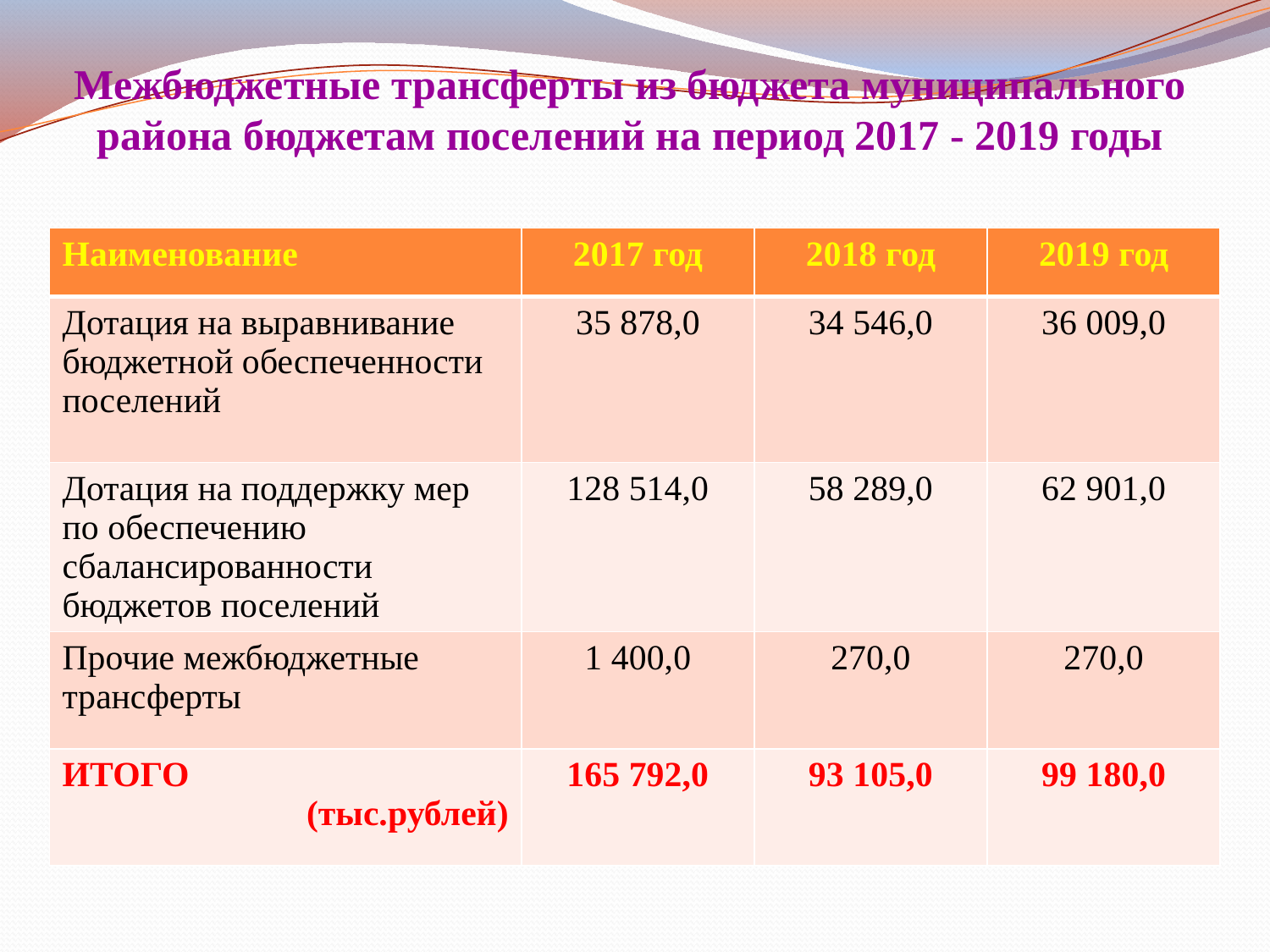

# Межбюджетные трансферты из бюджета муниципального района бюджетам поселений на период 2017 - 2019 годы
| Наименование | 2017 год | 2018 год | 2019 год |
| --- | --- | --- | --- |
| Дотация на выравнивание бюджетной обеспеченности поселений | 35 878,0 | 34 546,0 | 36 009,0 |
| Дотация на поддержку мер по обеспечению сбалансированности бюджетов поселений | 128 514,0 | 58 289,0 | 62 901,0 |
| Прочие межбюджетные трансферты | 1 400,0 | 270,0 | 270,0 |
| ИТОГО (тыс.рублей) | 165 792,0 | 93 105,0 | 99 180,0 |